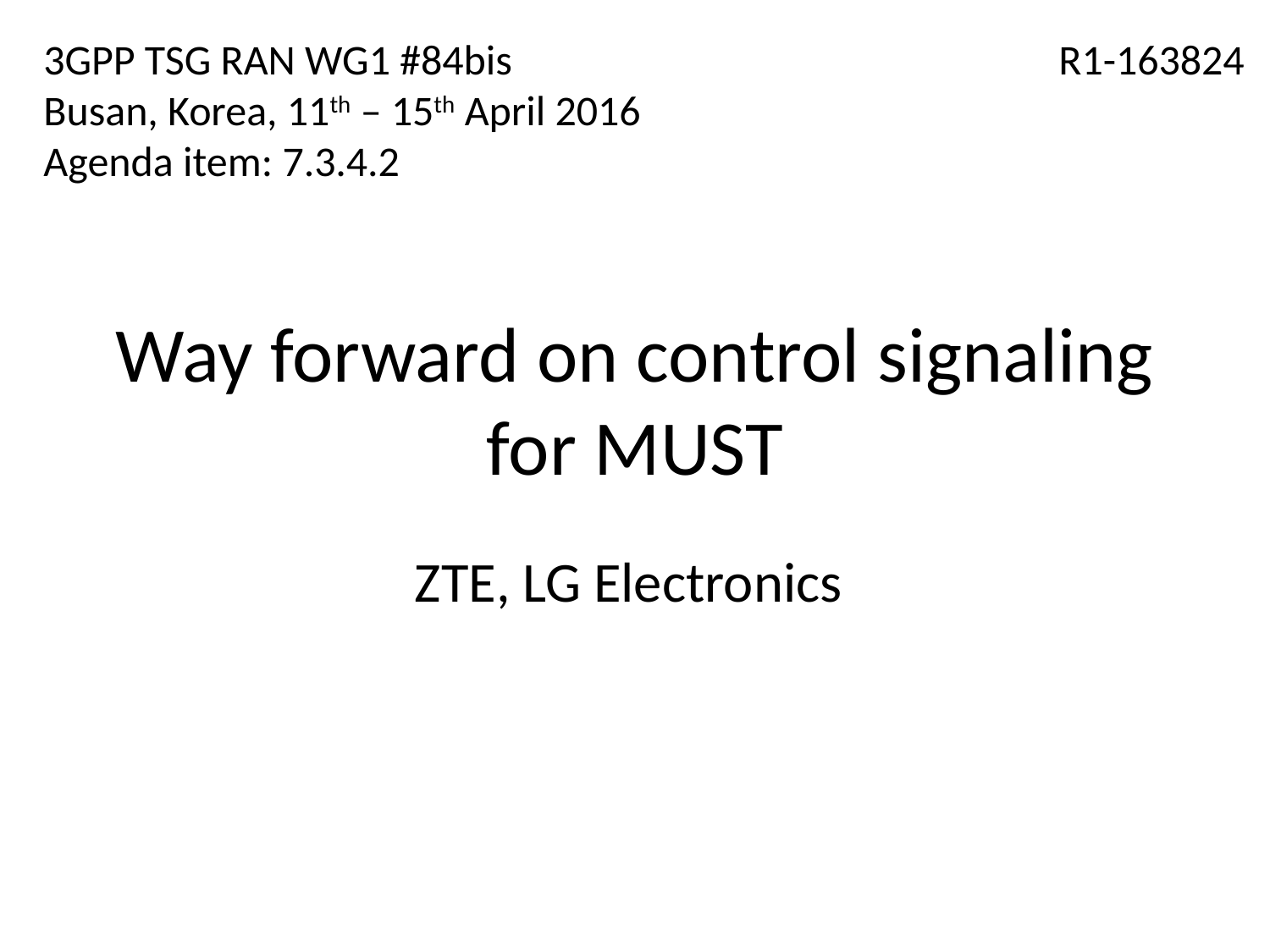

3GPP TSG RAN WG1 #84bis
Busan, Korea, 11th – 15th April 2016
Agenda item: 7.3.4.2
R1-163824
# Way forward on control signaling for MUST
ZTE, LG Electronics